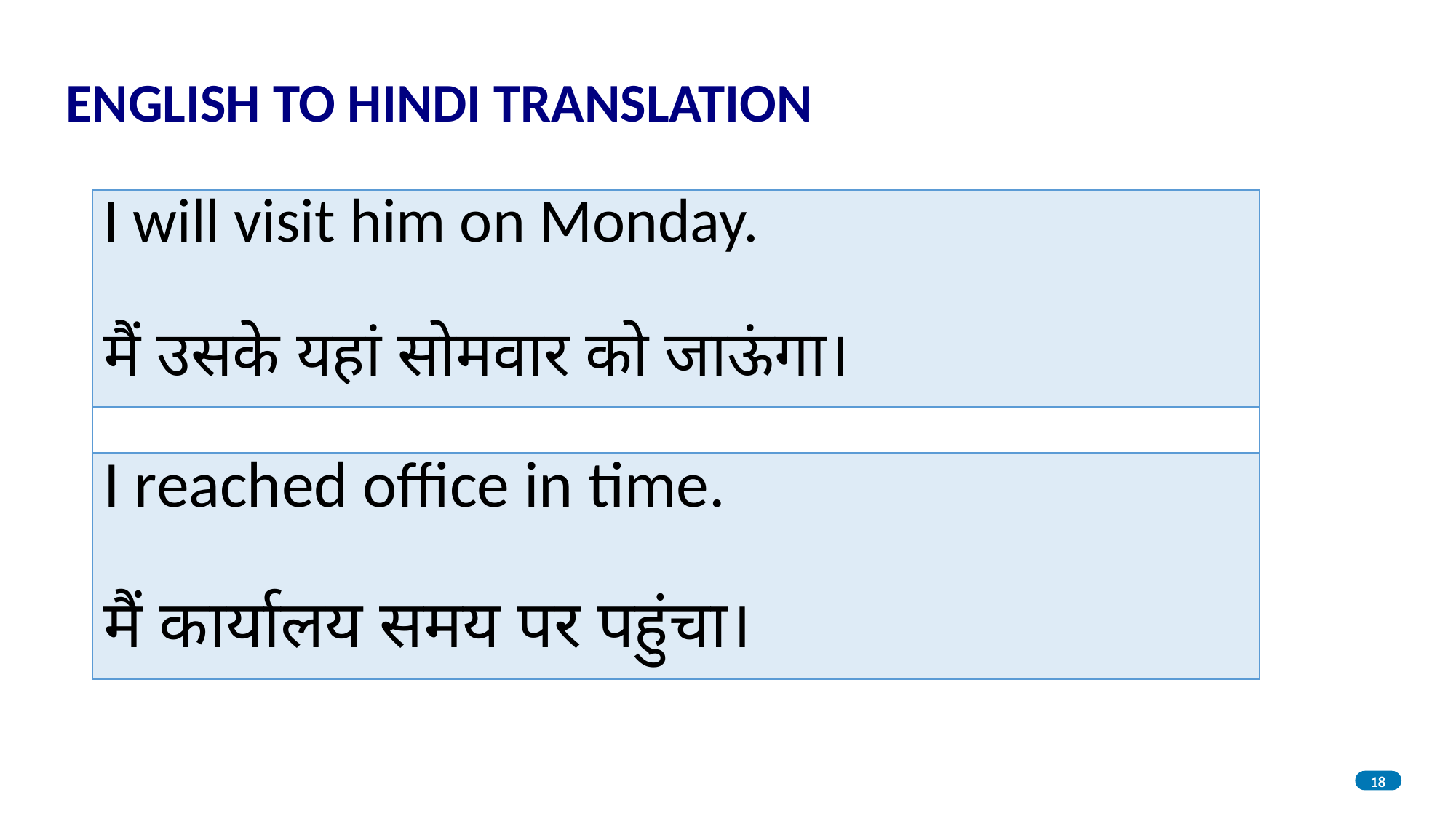

ENGLISH TO HINDI TRANSLATION
| I will visit him on Monday. मैं उसके यहां सोमवार को जाऊंगा। |
| --- |
|  |
| I reached office in time. मैं कार्यालय समय पर पहुंचा। |
18